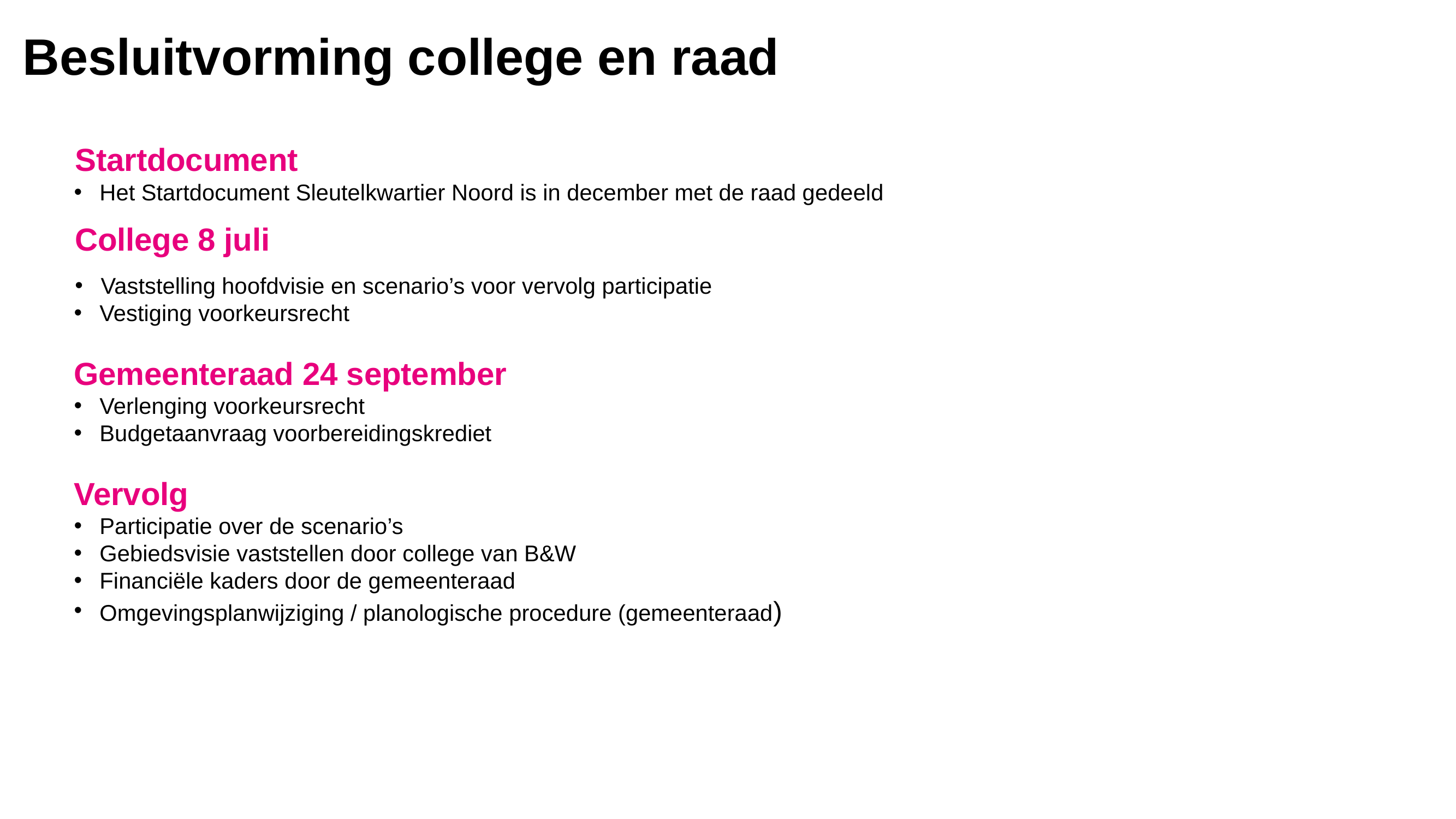

# Besluitvorming college en raad

Startdocument
Het Startdocument Sleutelkwartier Noord is in december met de raad gedeeld
College 8 juli
Vaststelling hoofdvisie en scenario’s voor vervolg participatie
Vestiging voorkeursrecht

Gemeenteraad 24 september
Verlenging voorkeursrecht
Budgetaanvraag voorbereidingskrediet

Vervolg
Participatie over de scenario’s
Gebiedsvisie vaststellen door college van B&W
Financiële kaders door de gemeenteraad
Omgevingsplanwijziging / planologische procedure (gemeenteraad)